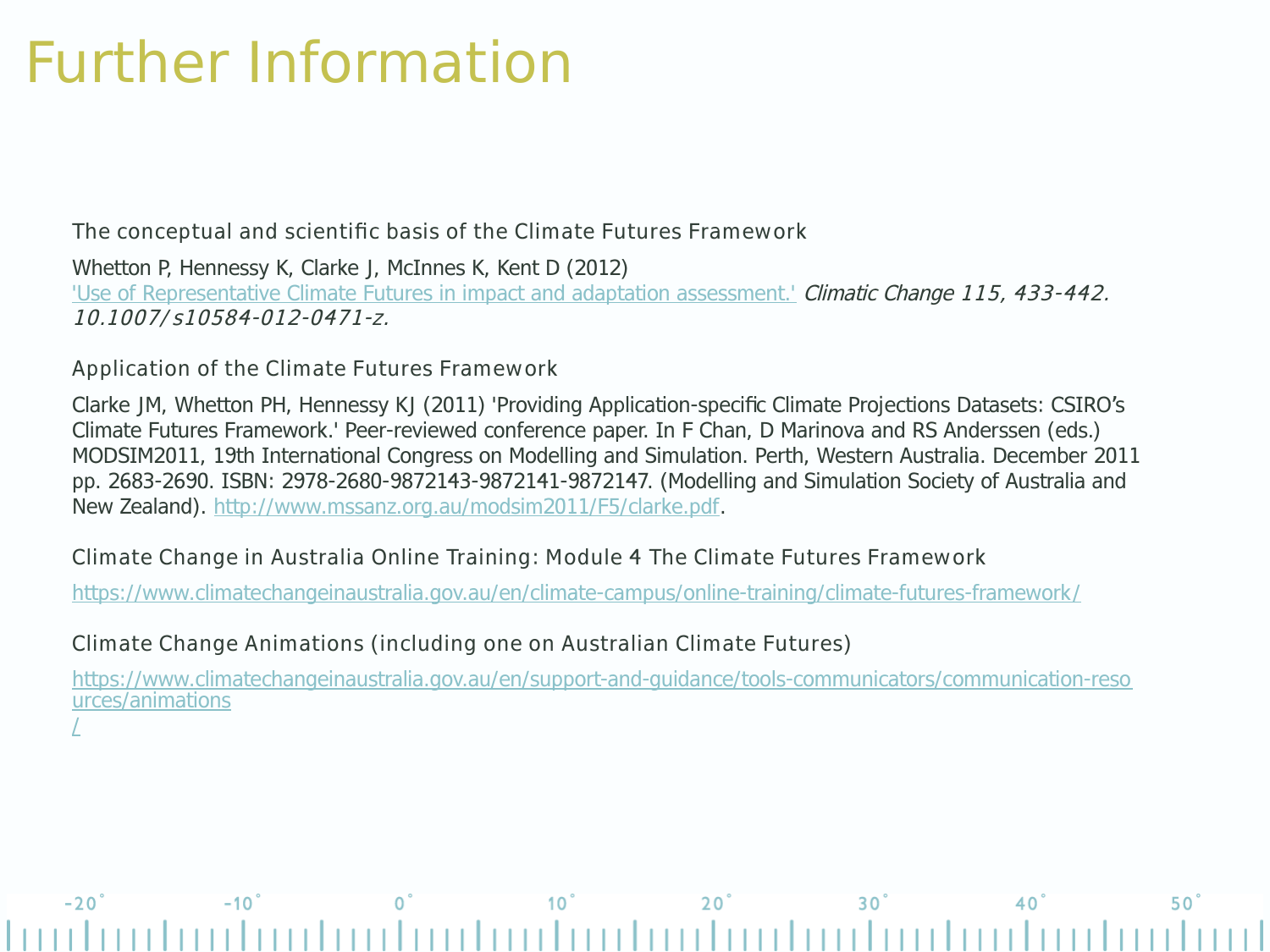

Further Information
The conceptual and scientific basis of the Climate Futures Framework
Whetton P, Hennessy K, Clarke J, McInnes K, Kent D (2012) 'Use of Representative Climate Futures in impact and adaptation assessment.' Climatic Change 115, 433-442. 10.1007/s10584-012-0471-z.

Application of the Climate Futures Framework
Clarke JM, Whetton PH, Hennessy KJ (2011) 'Providing Application-specific Climate Projections Datasets: CSIRO’s Climate Futures Framework.' Peer-reviewed conference paper. In F Chan, D Marinova and RS Anderssen (eds.) MODSIM2011, 19th International Congress on Modelling and Simulation. Perth, Western Australia. December 2011 pp. 2683-2690. ISBN: 2978-2680-9872143-9872141-9872147. (Modelling and Simulation Society of Australia and New Zealand). http://www.mssanz.org.au/modsim2011/F5/clarke.pdf.

Climate Change in Australia Online Training: Module 4 The Climate Futures Framework
https://www.climatechangeinaustralia.gov.au/en/climate-campus/online-training/climate-futures-framework/

Climate Change Animations (including one on Australian Climate Futures)
https://www.climatechangeinaustralia.gov.au/en/support-and-guidance/tools-communicators/communication-resources/animations/